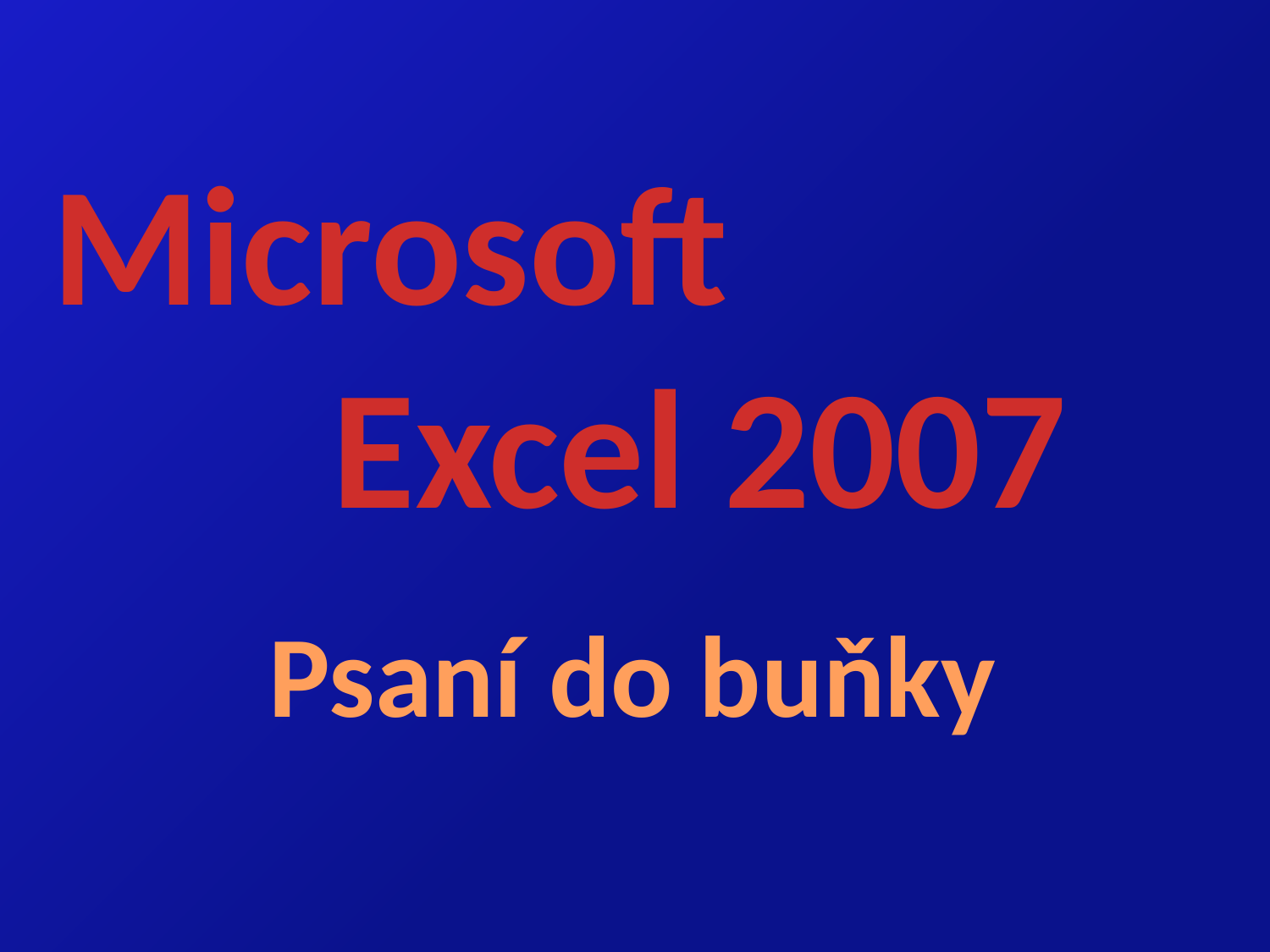

# Microsoft Excel 2007
Psaní do buňky